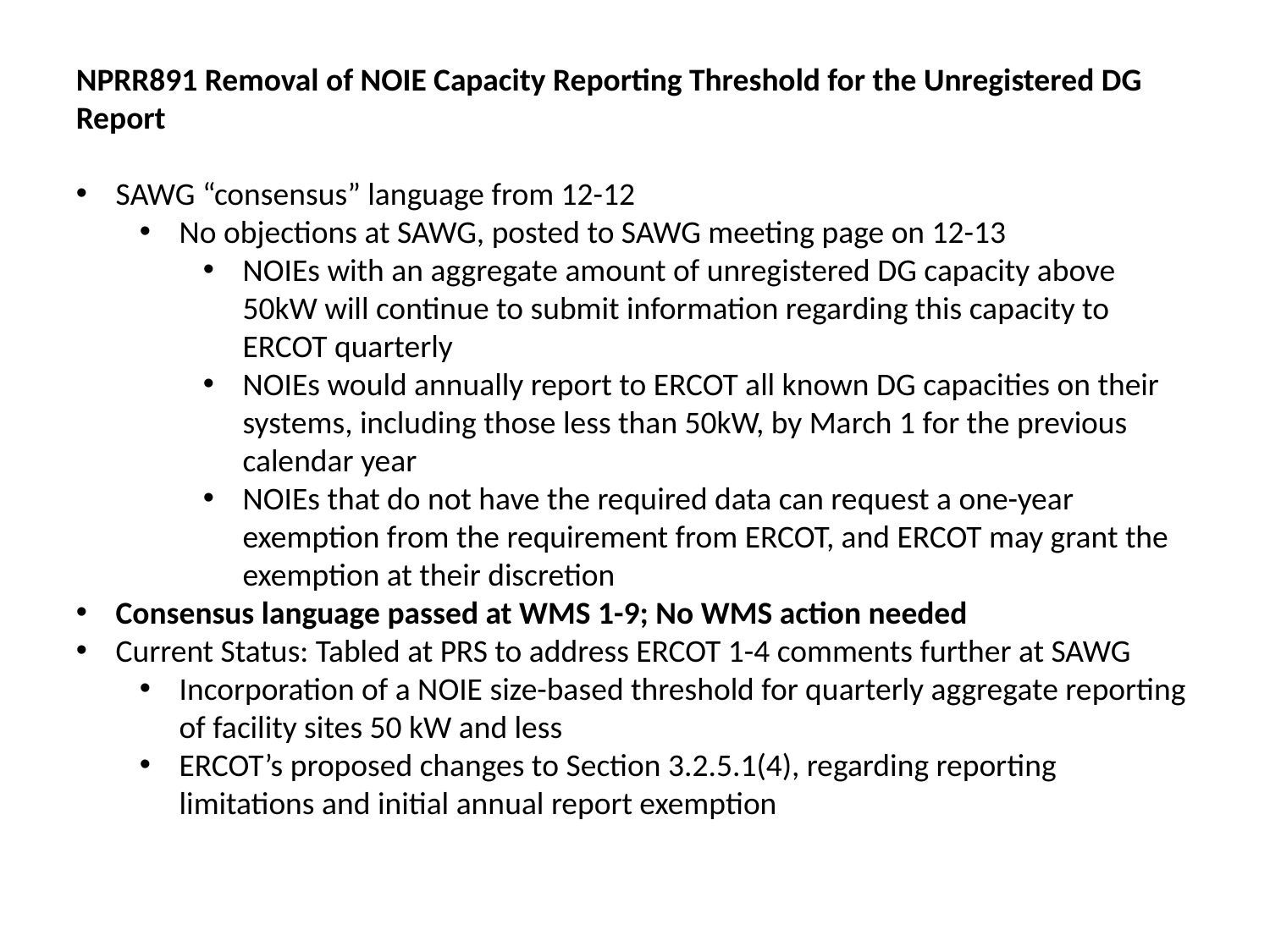

NPRR891 Removal of NOIE Capacity Reporting Threshold for the Unregistered DG Report

SAWG “consensus” language from 12-12
No objections at SAWG, posted to SAWG meeting page on 12-13
NOIEs with an aggregate amount of unregistered DG capacity above 50kW will continue to submit information regarding this capacity to ERCOT quarterly
NOIEs would annually report to ERCOT all known DG capacities on their systems, including those less than 50kW, by March 1 for the previous calendar year
NOIEs that do not have the required data can request a one-year exemption from the requirement from ERCOT, and ERCOT may grant the exemption at their discretion
Consensus language passed at WMS 1-9; No WMS action needed
Current Status: Tabled at PRS to address ERCOT 1-4 comments further at SAWG
Incorporation of a NOIE size-based threshold for quarterly aggregate reporting of facility sites 50 kW and less
ERCOT’s proposed changes to Section 3.2.5.1(4), regarding reporting limitations and initial annual report exemption